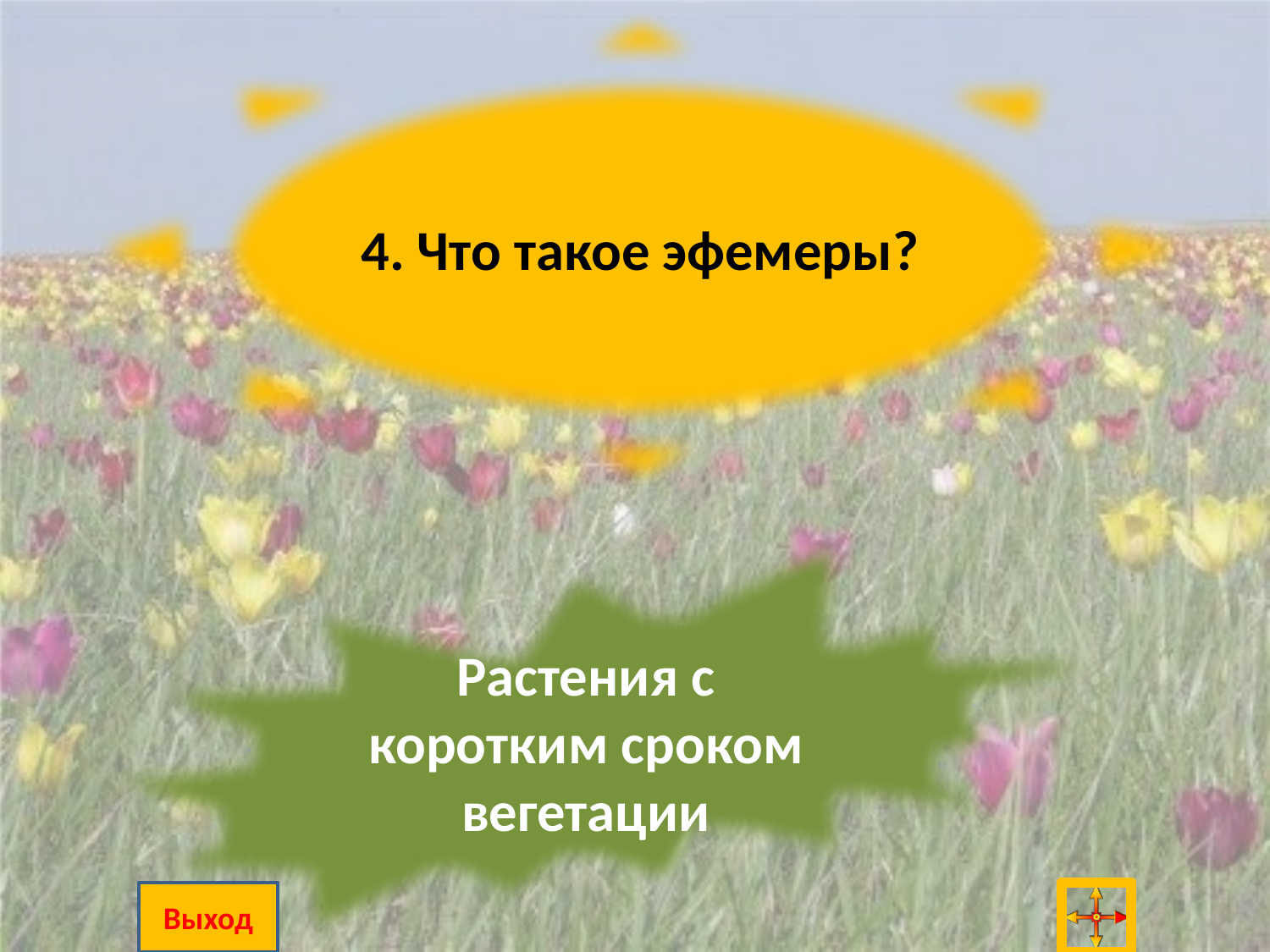

4. Что такое эфемеры?
Растения с коротким сроком вегетации
Выход